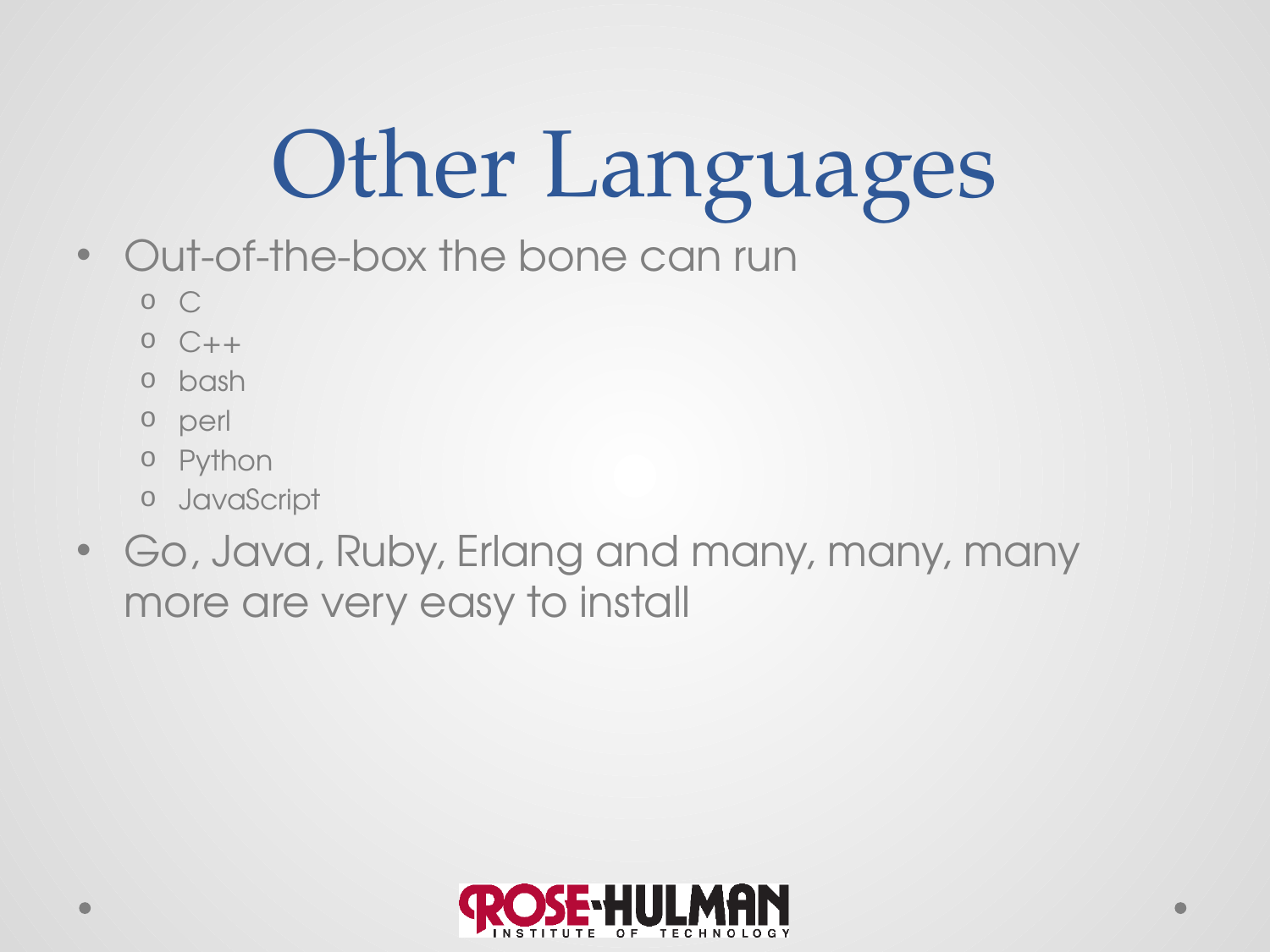

# Other Languages
Out-of-the-box the bone can run
C
C++
bash
perl
Python
JavaScript
Go, Java, Ruby, Erlang and many, many, many more are very easy to install